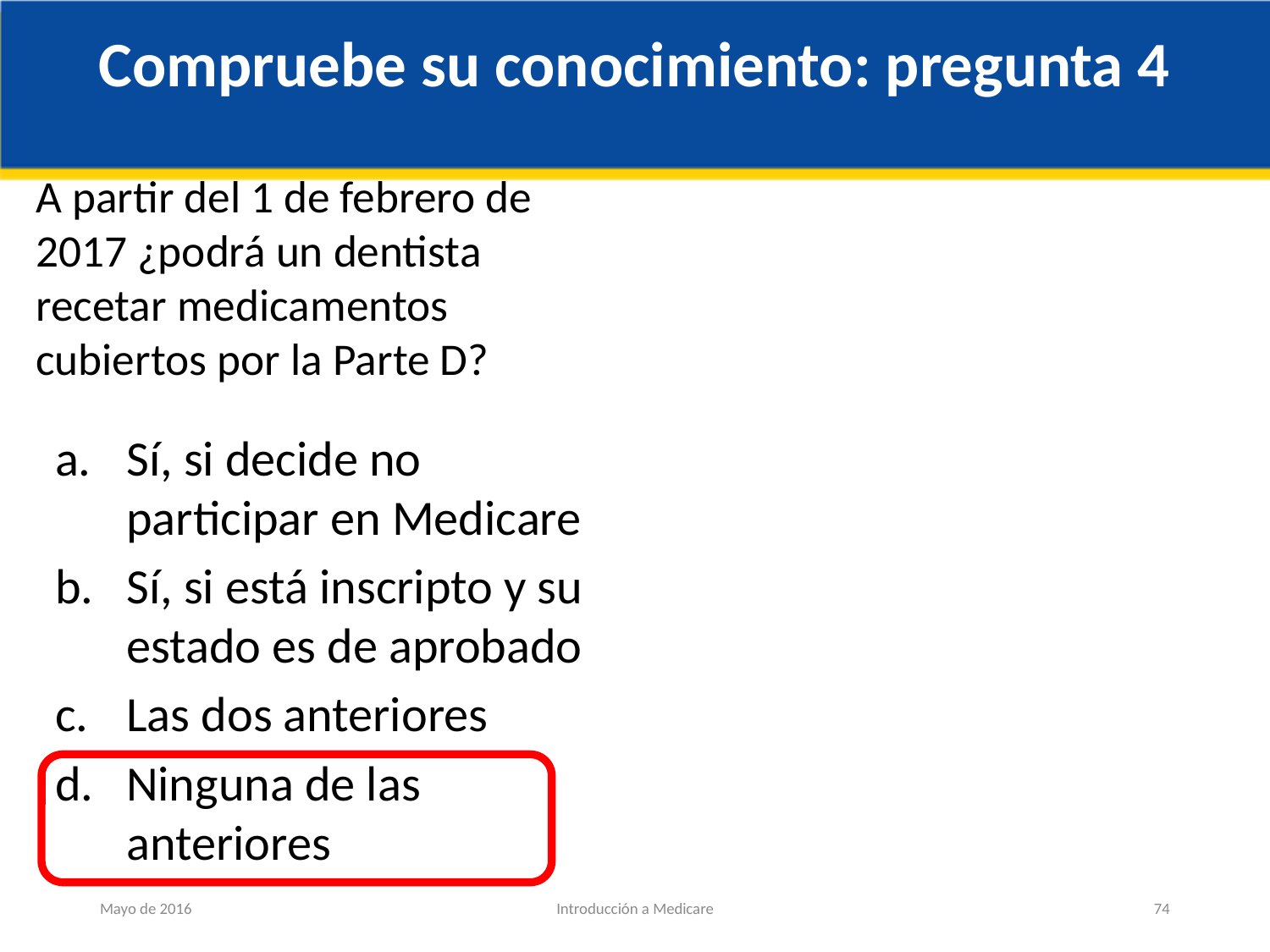

Compruebe su conocimiento: pregunta 4
# A partir del 1 de febrero de 2017 ¿podrá un dentista recetar medicamentos cubiertos por la Parte D?
Sí, si decide no participar en Medicare
Sí, si está inscripto y su estado es de aprobado
Las dos anteriores
Ninguna de las anteriores

Mayo de 2016
Introducción a Medicare
74